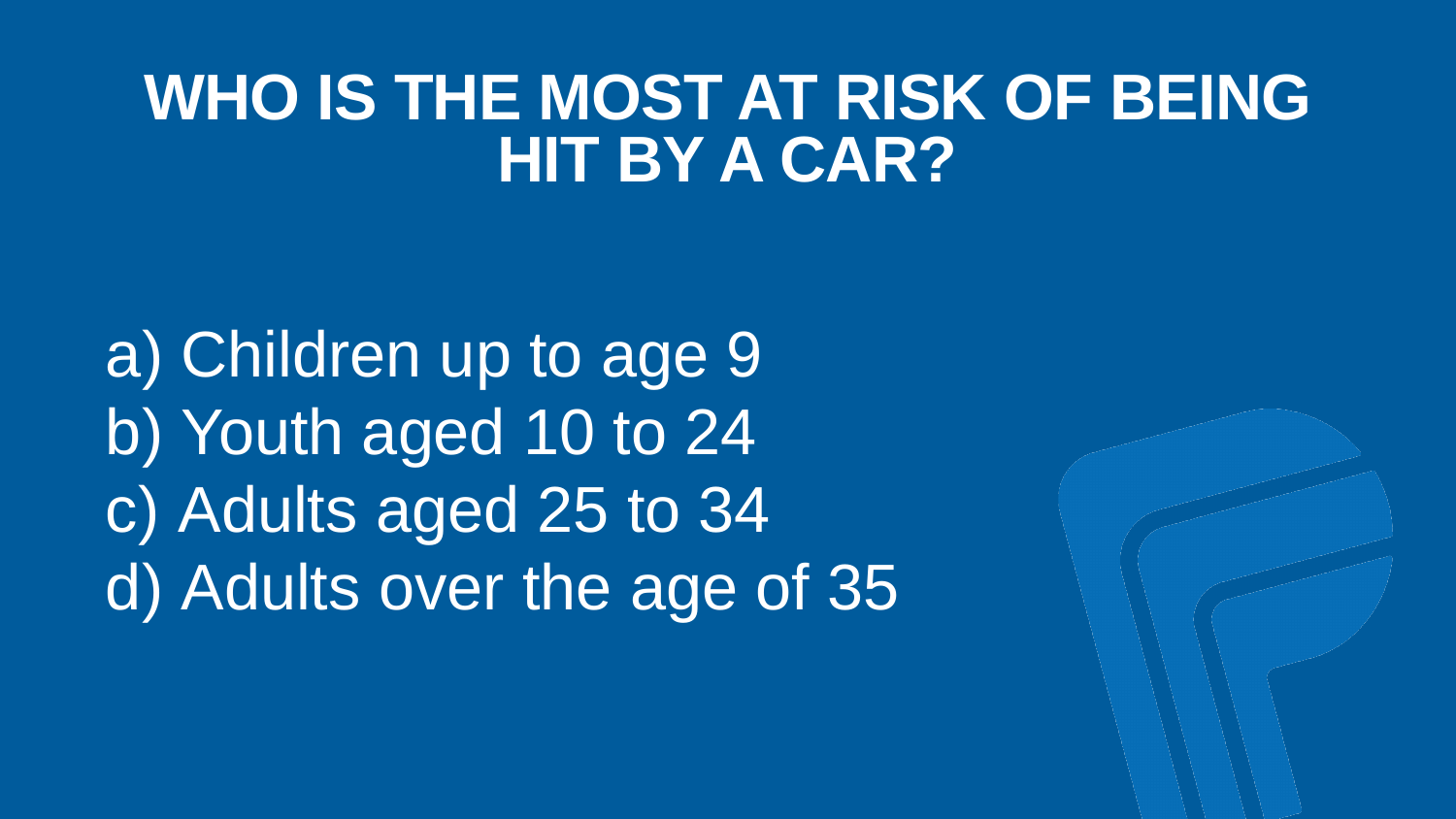

# WHO IS THE MOST AT RISK OF BEING HIT BY A CAR?
 Children up to age 9
 Youth aged 10 to 24
 Adults aged 25 to 34
 Adults over the age of 35